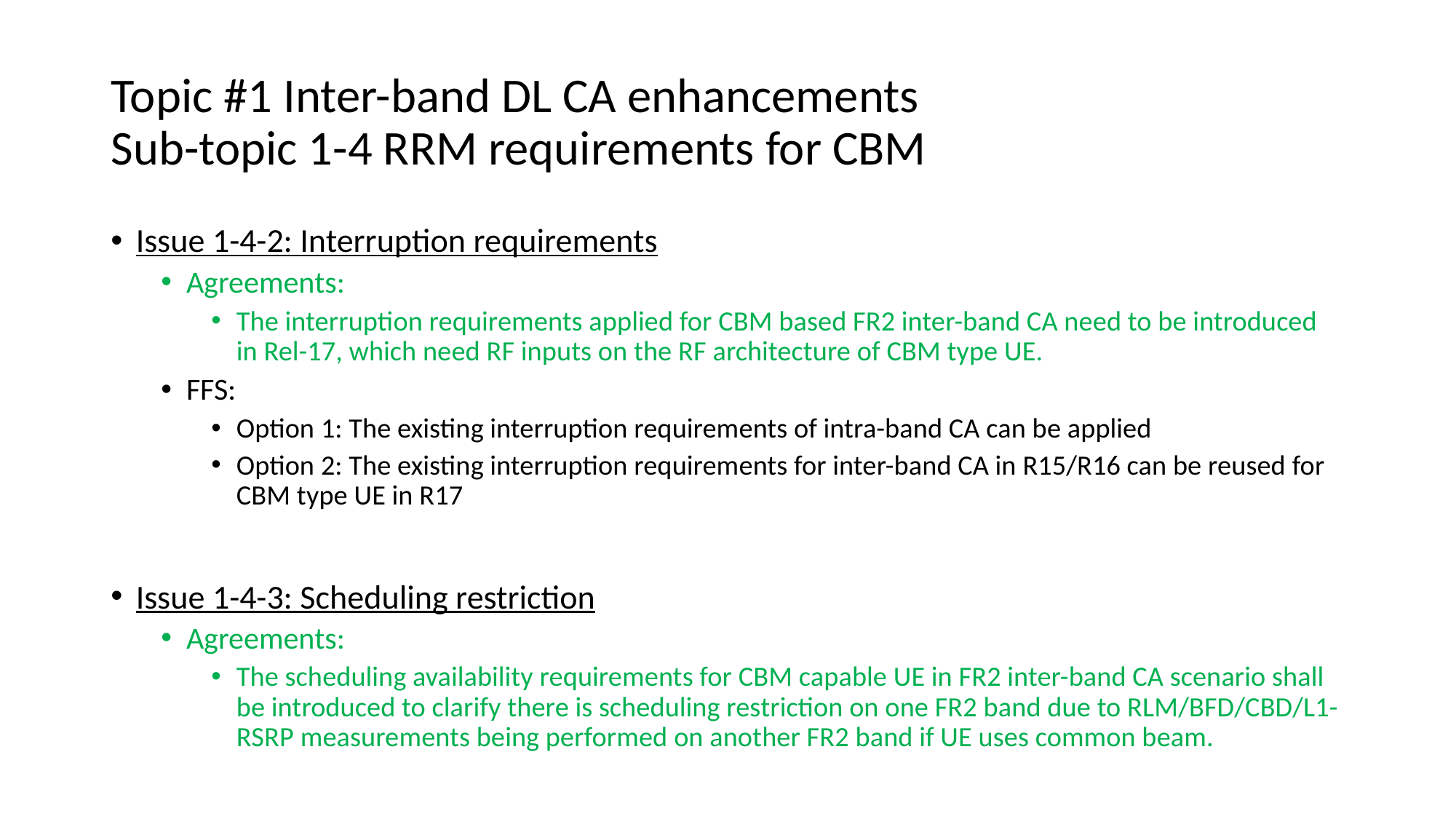

# Topic #1 Inter-band DL CA enhancements Sub-topic 1-4 RRM requirements for CBM
Issue 1-4-2: Interruption requirements
Agreements:
The interruption requirements applied for CBM based FR2 inter-band CA need to be introduced in Rel-17, which need RF inputs on the RF architecture of CBM type UE.
FFS:
Option 1: The existing interruption requirements of intra-band CA can be applied
Option 2: The existing interruption requirements for inter-band CA in R15/R16 can be reused for CBM type UE in R17

Issue 1-4-3: Scheduling restriction
Agreements:
The scheduling availability requirements for CBM capable UE in FR2 inter-band CA scenario shall be introduced to clarify there is scheduling restriction on one FR2 band due to RLM/BFD/CBD/L1-RSRP measurements being performed on another FR2 band if UE uses common beam.